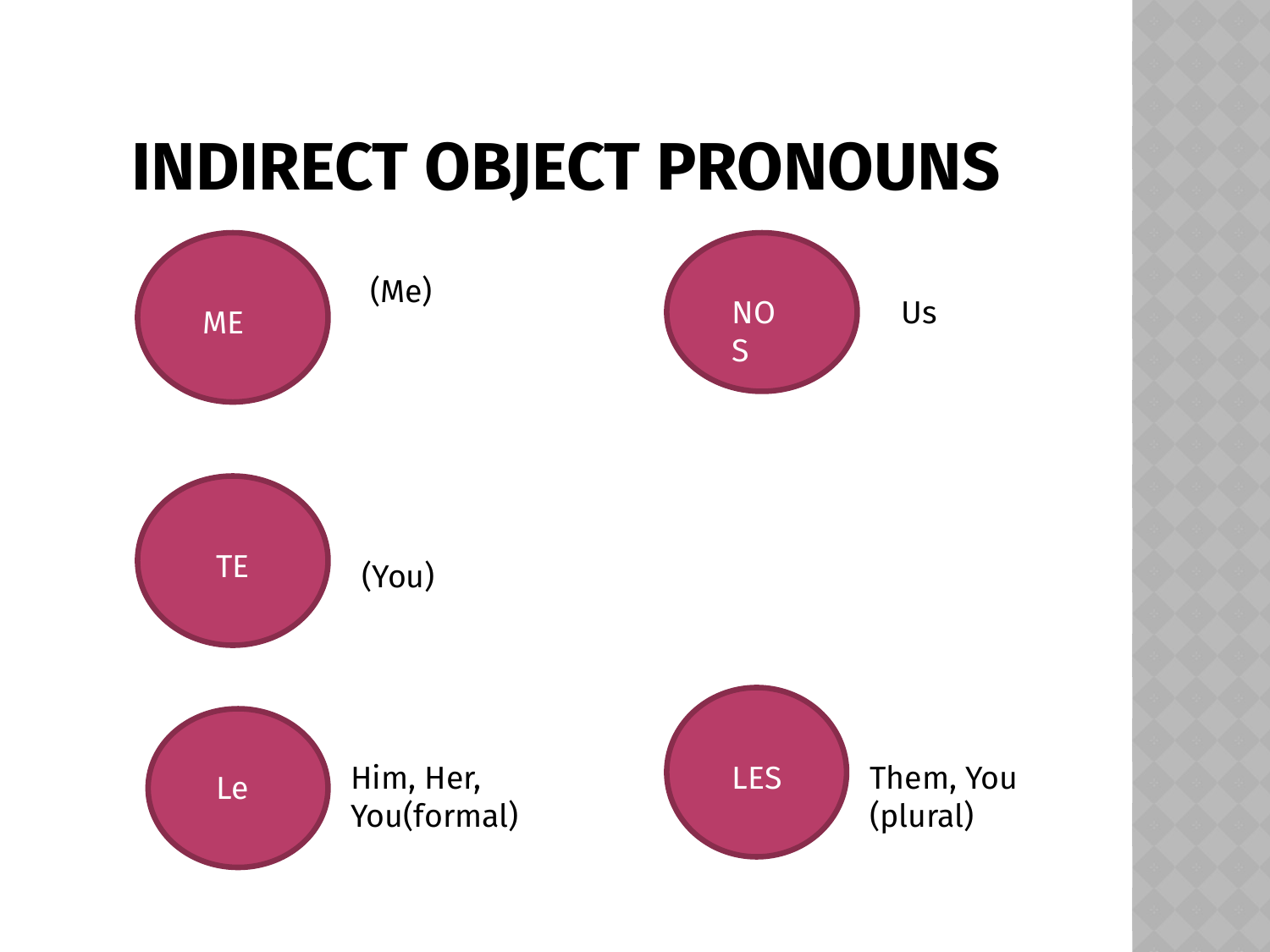

# Indirect object pronouns

 (Me)
NOS
Us
ME

TE
(You)

Him, Her, You(formal)
LES
Them, You (plural)
Le